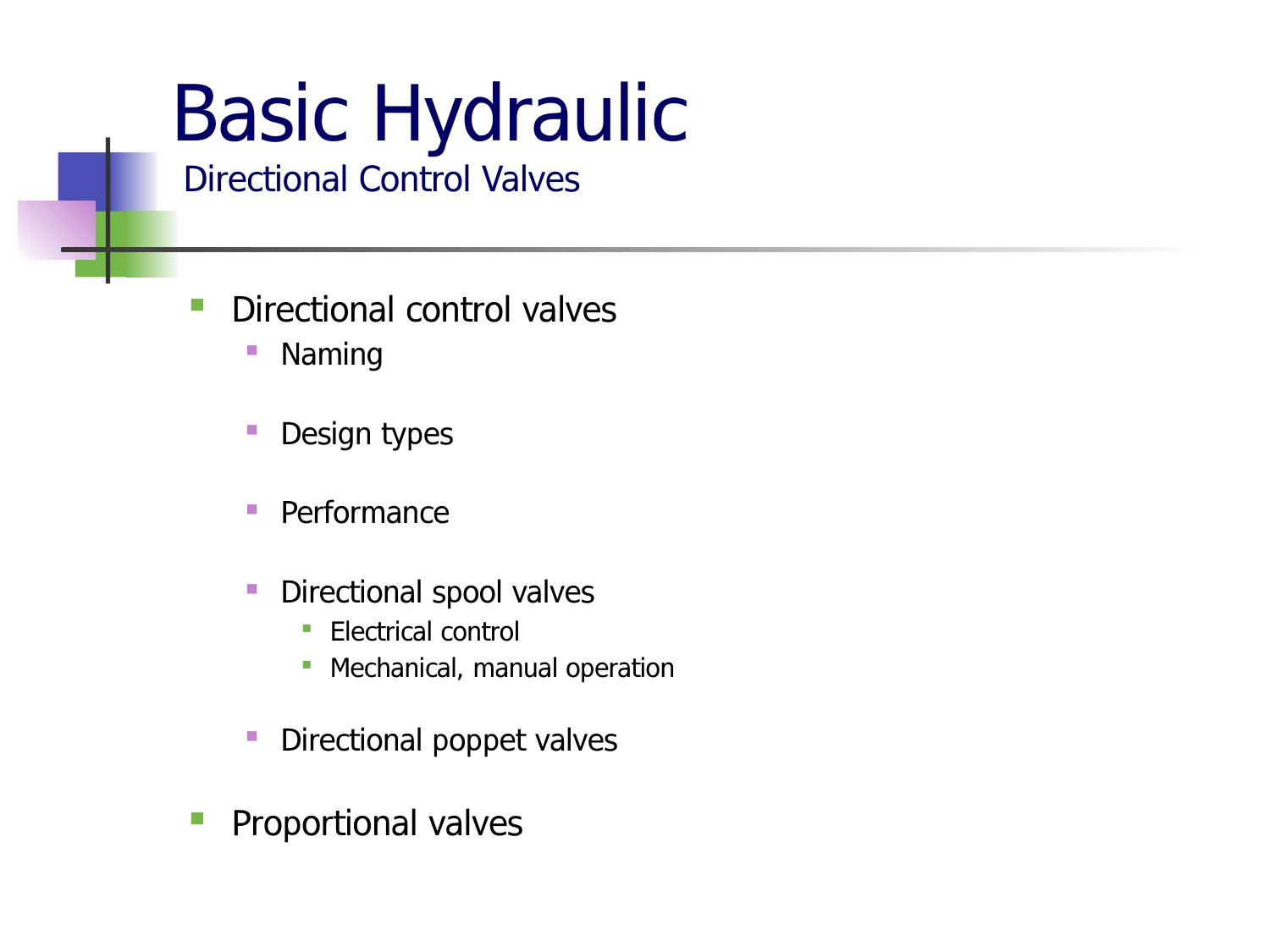

# Basic Hydraulic Directional Control Valves
Directional control valves
Naming
Design types
Performance
Directional spool valves
Electrical control
Mechanical, manual operation
Directional poppet valves
Proportional valves